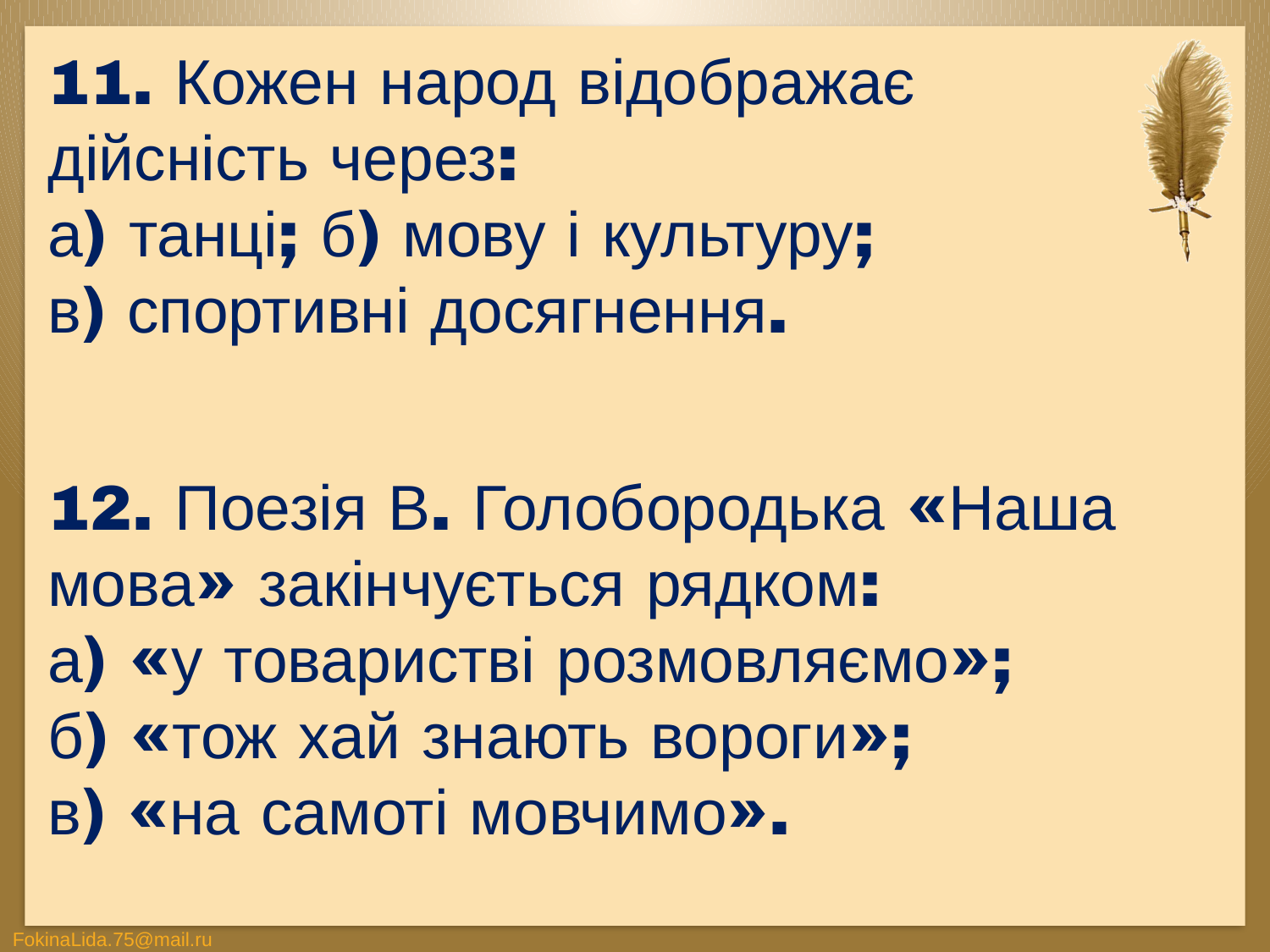

# 11. Кожен народ відображає дійсність через: а) танці; б) мову і культуру; в) спортивні досягнення.

12. Поезія В. Голобородька «Наша мова» закінчується рядком:
а) «у товаристві розмовляємо»;
б) «тож хай знають вороги»;
в) «на самоті мовчимо».